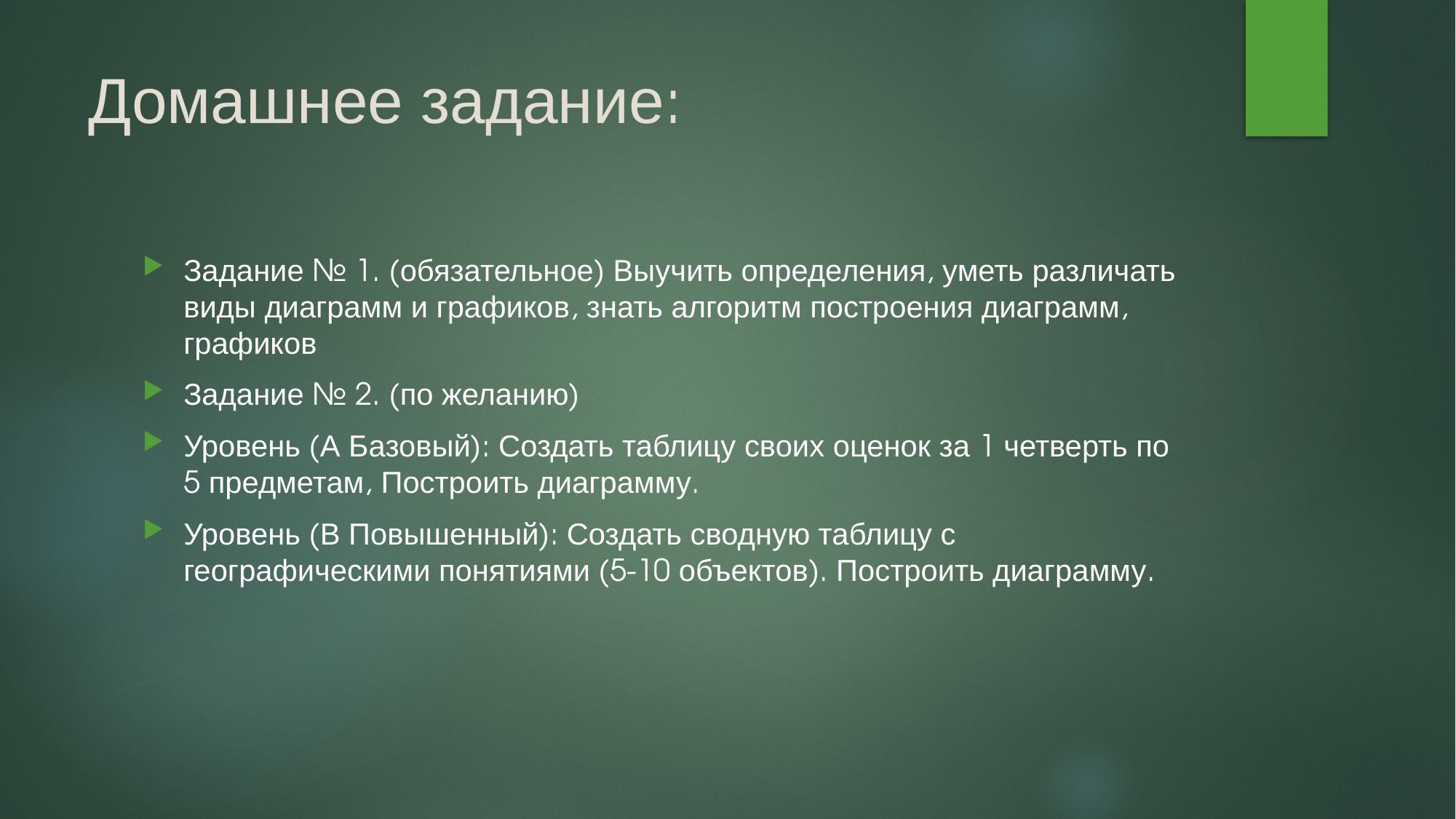

# Домашнее задание:
Задание № 1. (обязательное) Выучить определения, уметь различать виды диаграмм и графиков, знать алгоритм построения диаграмм, графиков
Задание № 2. (по желанию)
Уровень (А Базовый): Создать таблицу своих оценок за 1 четверть по 5 предметам, Построить диаграмму.
Уровень (В Повышенный): Создать сводную таблицу с географическими понятиями (5-10 объектов). Построить диаграмму.